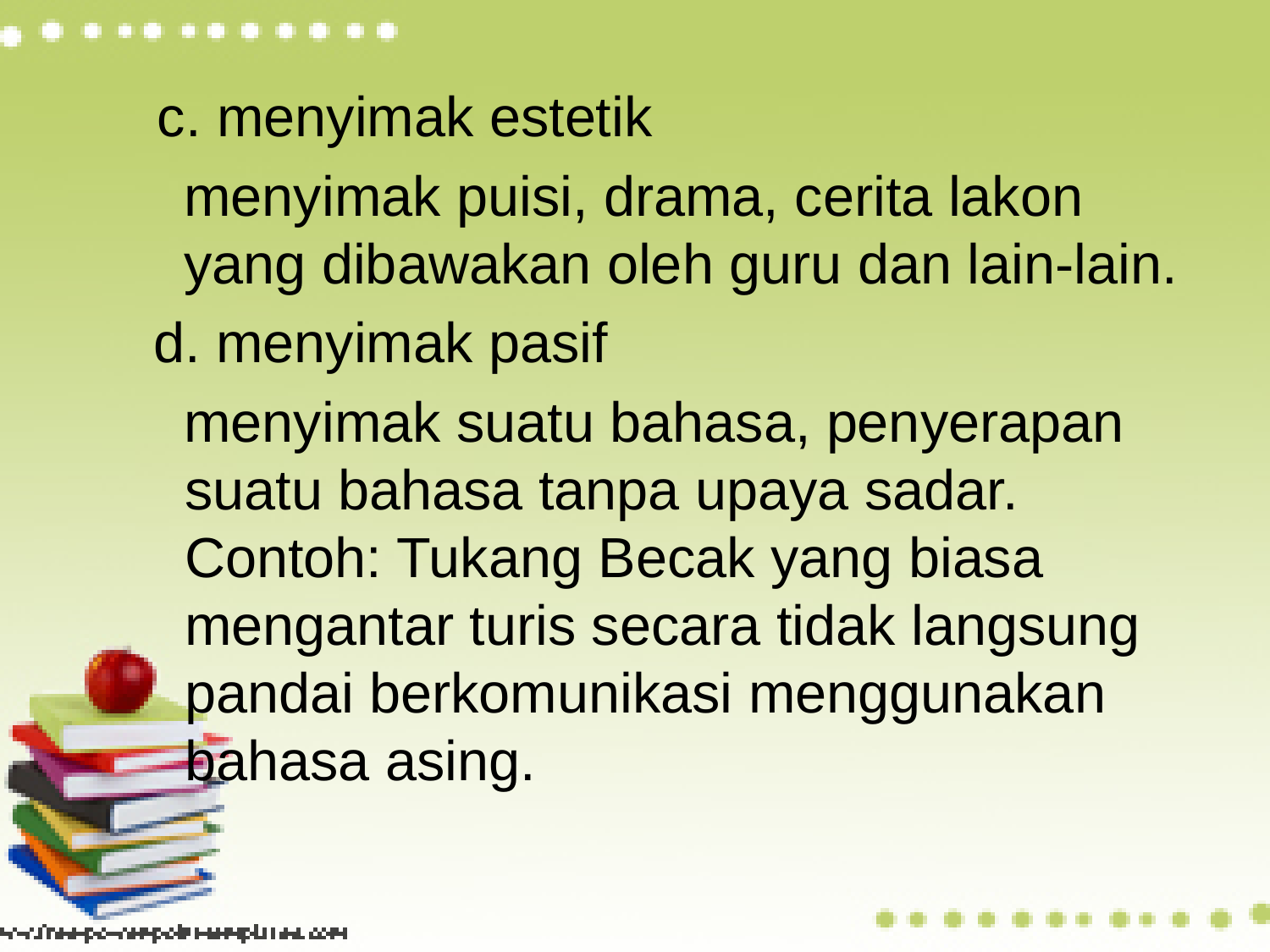

c. menyimak estetik
menyimak puisi, drama, cerita lakon yang dibawakan oleh guru dan lain-lain.
	d. menyimak pasif
menyimak suatu bahasa, penyerapan suatu bahasa tanpa upaya sadar. Contoh: Tukang Becak yang biasa mengantar turis secara tidak langsung pandai berkomunikasi menggunakan bahasa asing.